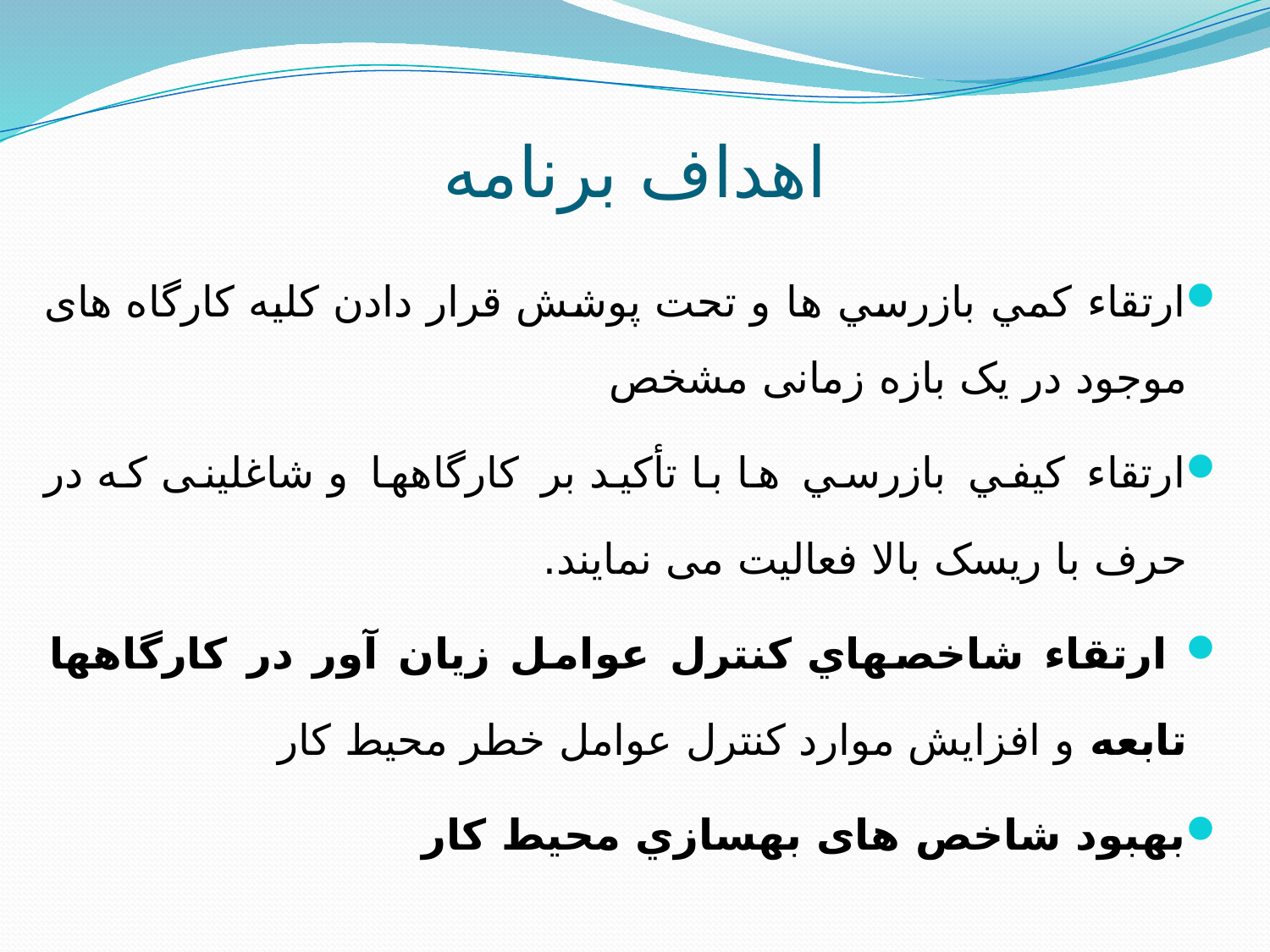

# اهداف برنامه
ارتقاء كمي بازرسي ها و تحت پوشش قرار دادن کلیه کارگاه های موجود در یک بازه زمانی مشخص
ارتقاء كيفي بازرسي ها با تأکید بر كارگاهها و شاغلینی که در حرف با ریسک بالا فعالیت می نمایند.
 ارتقاء شاخصهاي كنترل عوامل زيان آور در كارگاهها تابعه و افزايش موارد کنترل عوامل خطر محیط کار
بهبود شاخص های بهسازي محيط كار